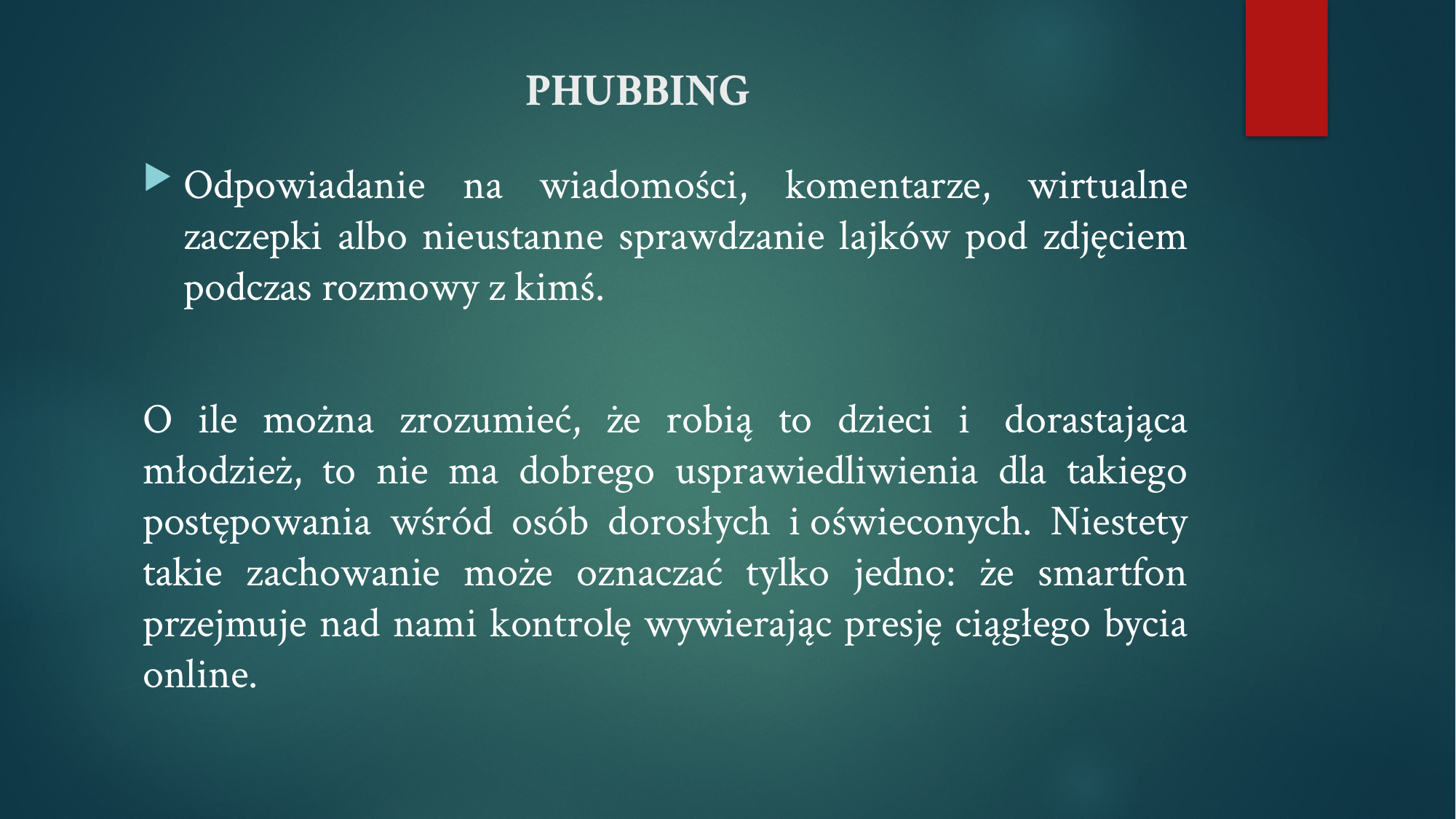

# PHUBBING
Odpowiadanie na wiadomości, komentarze, wirtualne zaczepki albo nieustanne sprawdzanie lajków pod zdjęciem podczas rozmowy z kimś.

O ile można zrozumieć, że robią to dzieci i  dorastająca młodzież, to nie ma dobrego usprawiedliwienia dla takiego postępowania wśród osób dorosłych i oświeconych. Niestety takie zachowanie może oznaczać tylko jedno: że smartfon przejmuje nad nami kontrolę wywierając presję ciągłego bycia online.